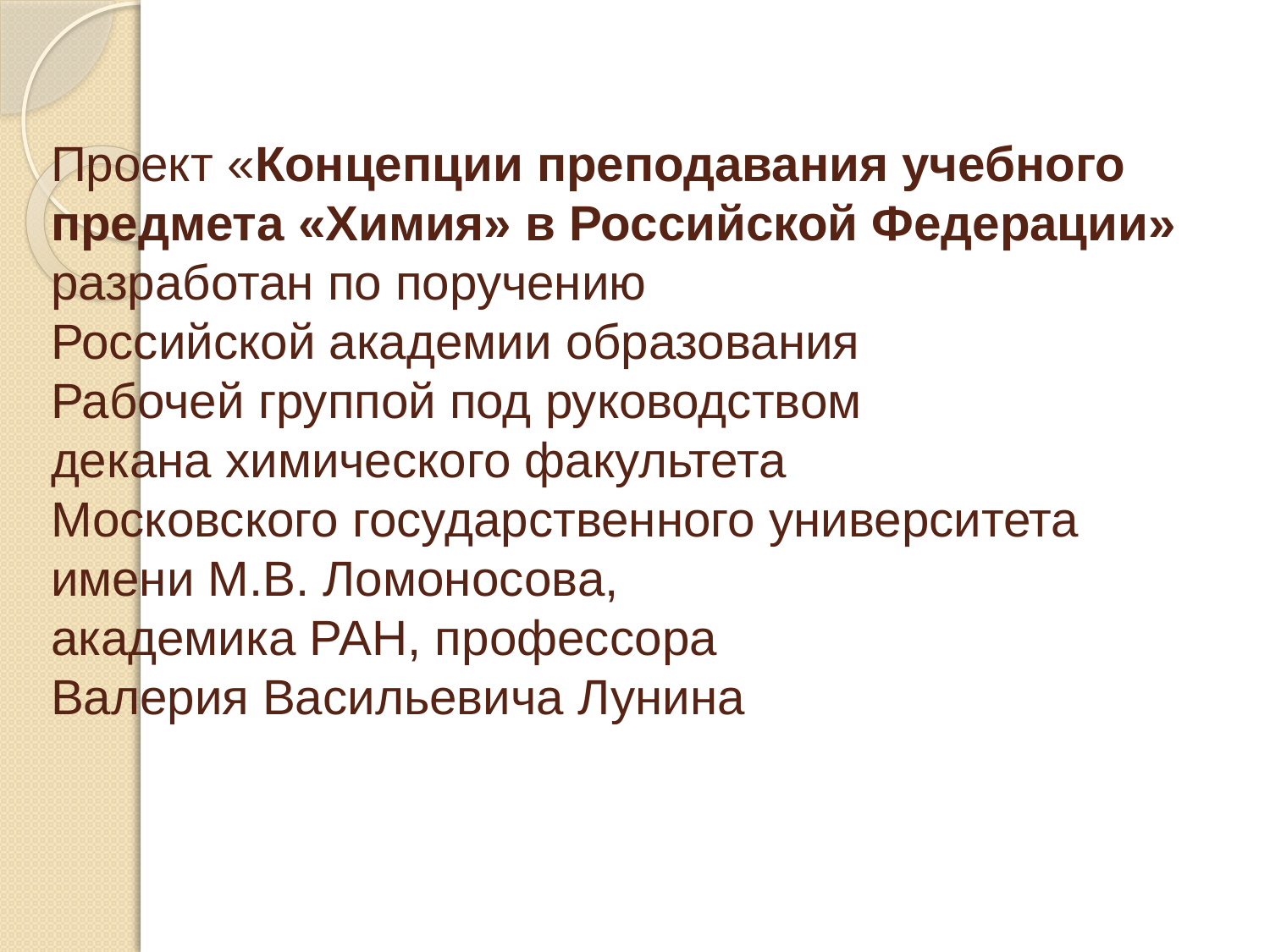

# Проект «Концепции преподавания учебного предмета «Химия» в Российской Федерации» разработан по поручению Российской академии образования Рабочей группой под руководством декана химического факультета Московского государственного университета имени М.В. Ломоносова, академика РАН, профессора Валерия Васильевича Лунина